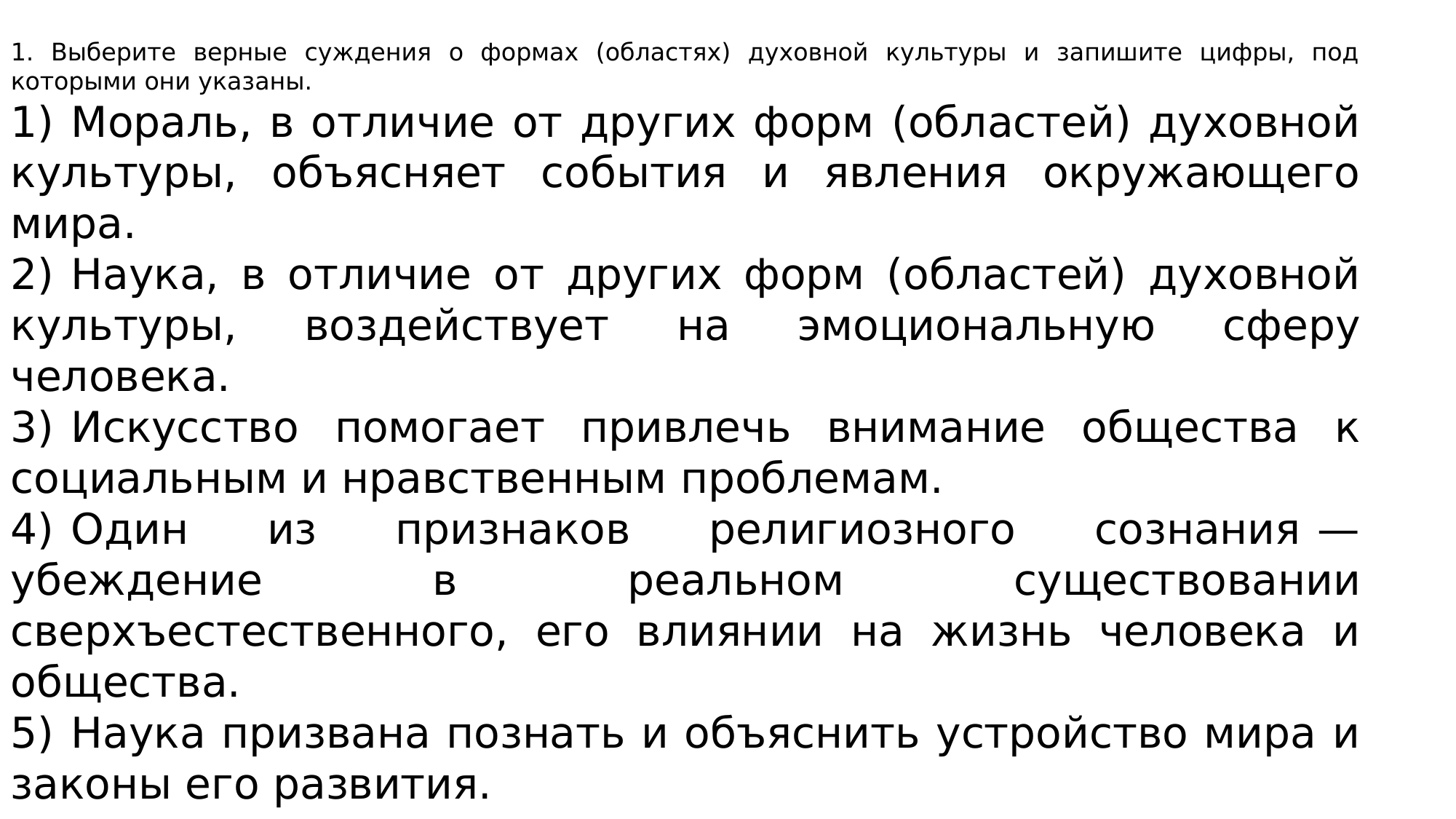

1. Выберите верные суждения о формах (областях) духовной культуры и запишите цифры, под которыми они указаны.
1)  Мораль, в отличие от других форм (областей) духовной культуры, объясняет события и явления окружающего мира.
2)  Наука, в отличие от других форм (областей) духовной культуры, воздействует на эмоциональную сферу человека.
3)  Искусство помогает привлечь внимание общества к социальным и нравственным проблемам.
4)  Один из признаков религиозного сознания  — убеждение в реальном существовании сверхъестественного, его влиянии на жизнь человека и общества.
5)  Наука призвана познать и объяснить устройство мира и законы его развития.